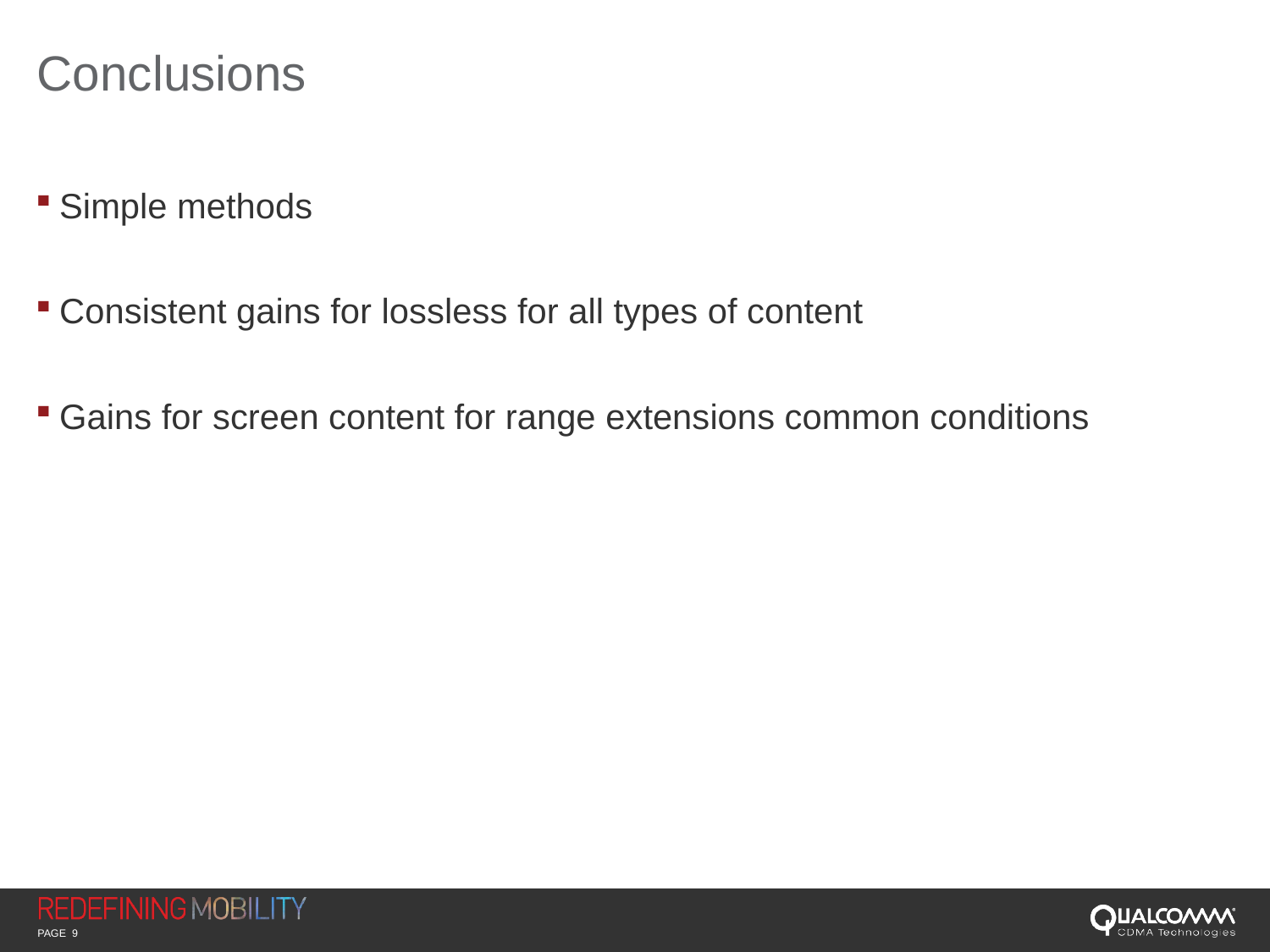

# Conclusions

Simple methods

Consistent gains for lossless for all types of content

Gains for screen content for range extensions common conditions